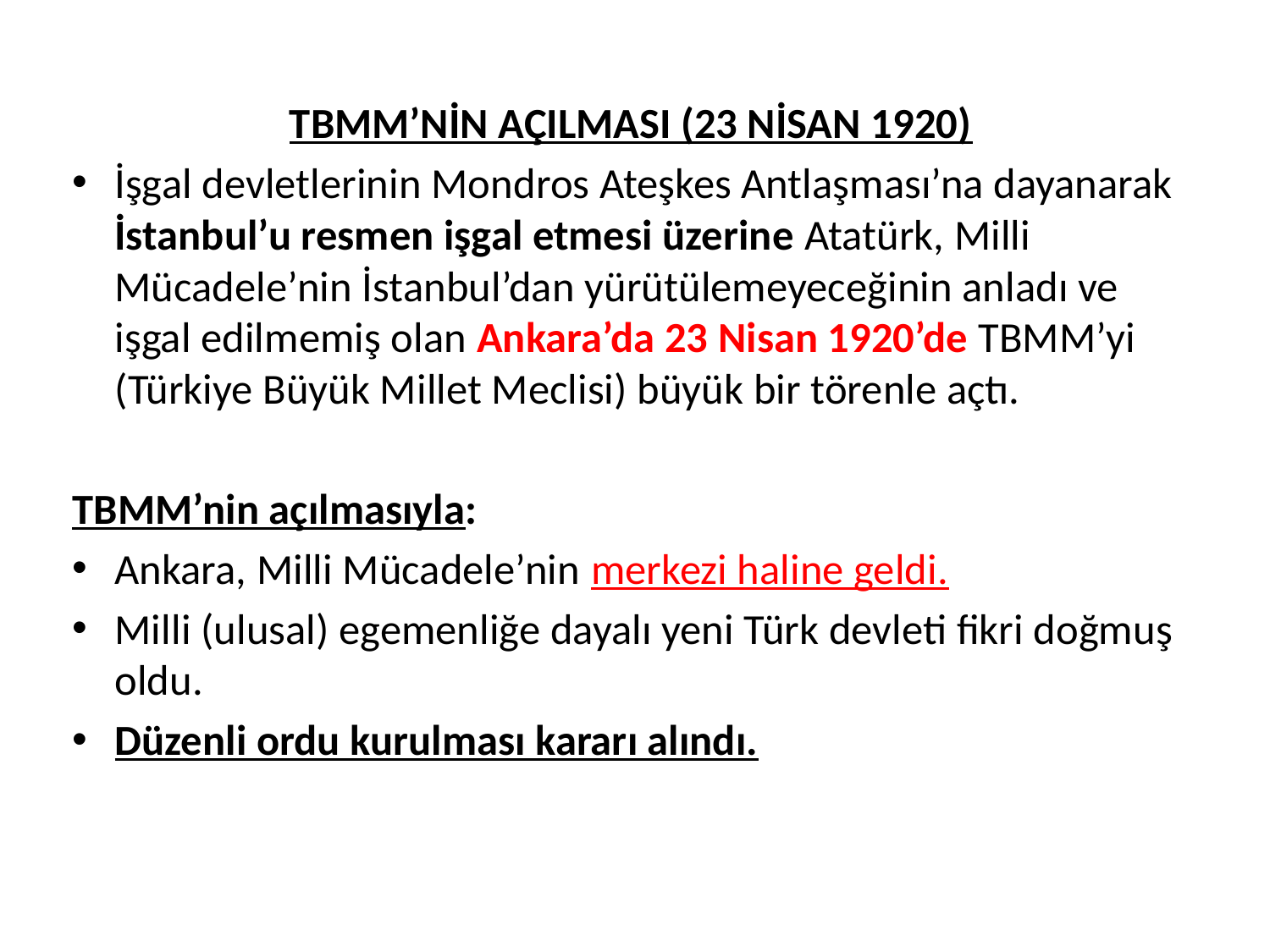

TBMM’NİN AÇILMASI (23 NİSAN 1920)
İşgal devletlerinin Mondros Ateşkes Antlaşması’na dayanarak İstanbul’u resmen işgal etmesi üzerine Atatürk, Milli Mücadele’nin İstanbul’dan yürütülemeyeceğinin anladı ve işgal edilmemiş olan Ankara’da 23 Nisan 1920’de TBMM’yi (Türkiye Büyük Millet Meclisi) büyük bir törenle açtı.

TBMM’nin açılmasıyla:
Ankara, Milli Mücadele’nin merkezi haline geldi.
Milli (ulusal) egemenliğe dayalı yeni Türk devleti fikri doğmuş oldu.
Düzenli ordu kurulması kararı alındı.